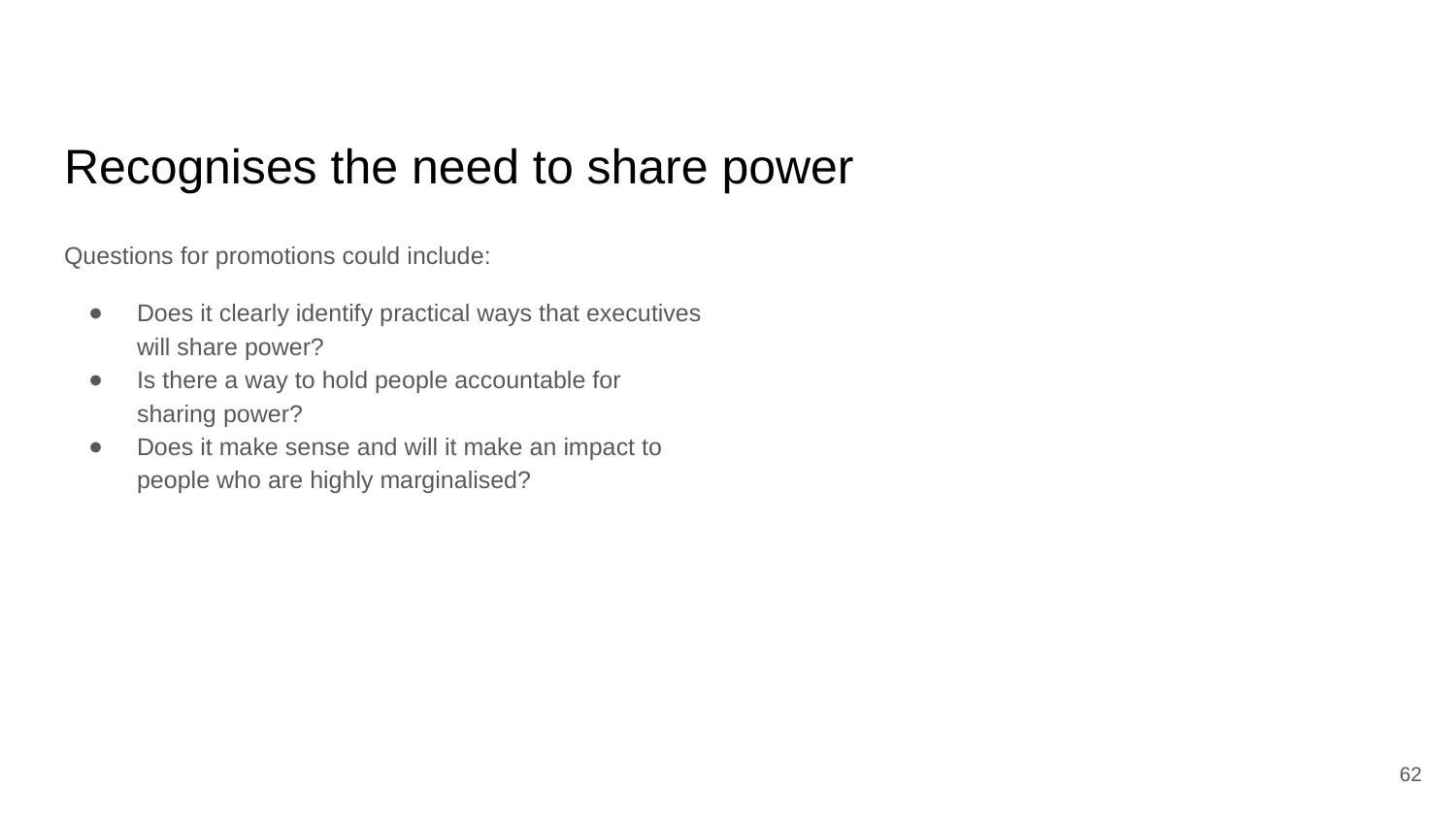

# Recognises the need to share power
Questions for promotions could include:
Does it clearly identify practical ways that executives will share power?
Is there a way to hold people accountable for sharing power?
Does it make sense and will it make an impact to people who are highly marginalised?

62